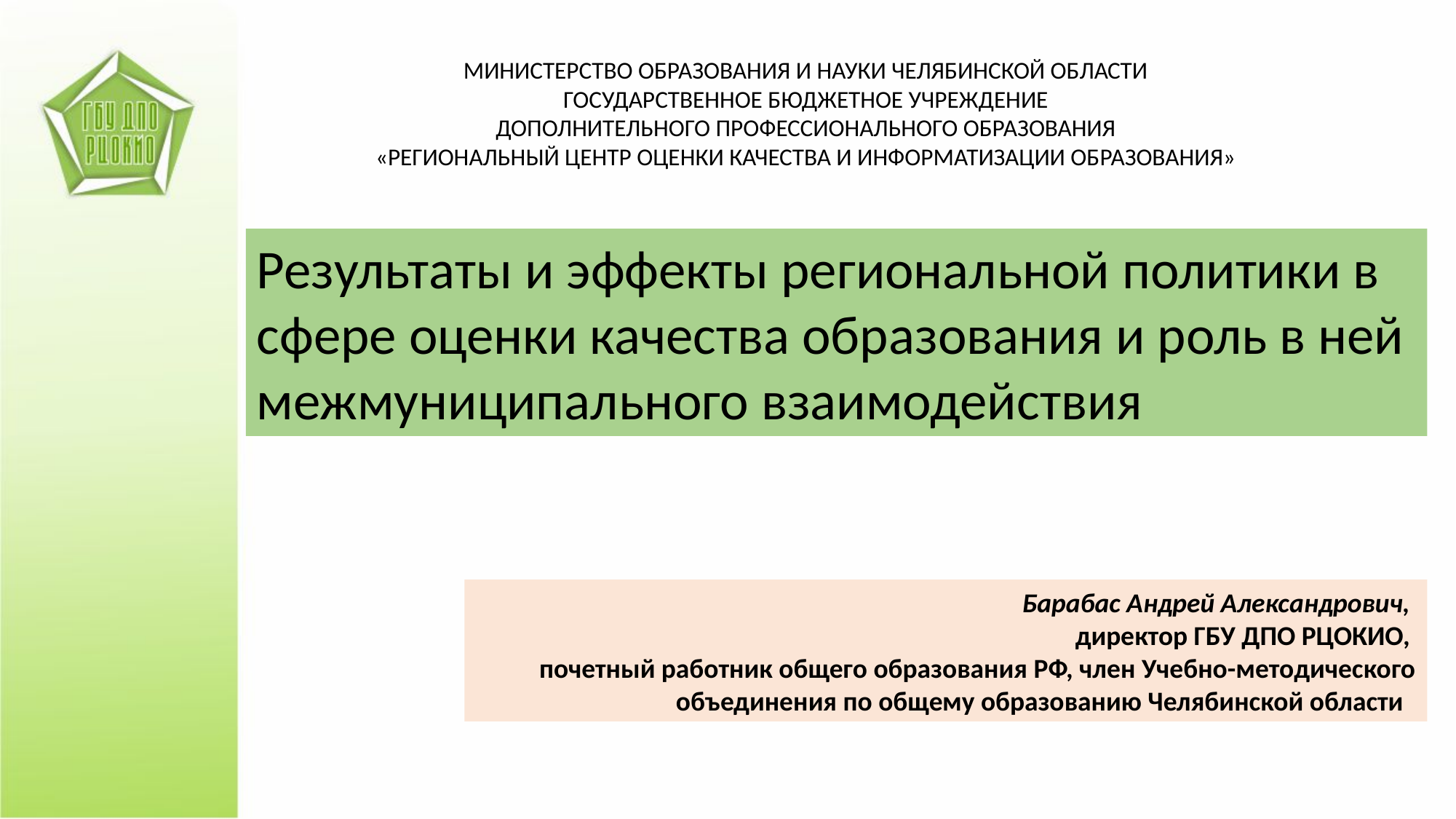

МИНИСТЕРСТВО ОБРАЗОВАНИЯ И НАУКИ ЧЕЛЯБИНСКОЙ ОБЛАСТИ
ГОСУДАРСТВЕННОЕ БЮДЖЕТНОЕ УЧРЕЖДЕНИЕ
ДОПОЛНИТЕЛЬНОГО ПРОФЕССИОНАЛЬНОГО ОБРАЗОВАНИЯ
«РЕГИОНАЛЬНЫЙ ЦЕНТР ОЦЕНКИ КАЧЕСТВА И ИНФОРМАТИЗАЦИИ ОБРАЗОВАНИЯ»
Результаты и эффекты региональной политики в сфере оценки качества образования и роль в ней межмуниципального взаимодействия
Барабас Андрей Александрович,
директор ГБУ ДПО РЦОКИО,
почетный работник общего образования РФ, член Учебно-методического объединения по общему образованию Челябинской области